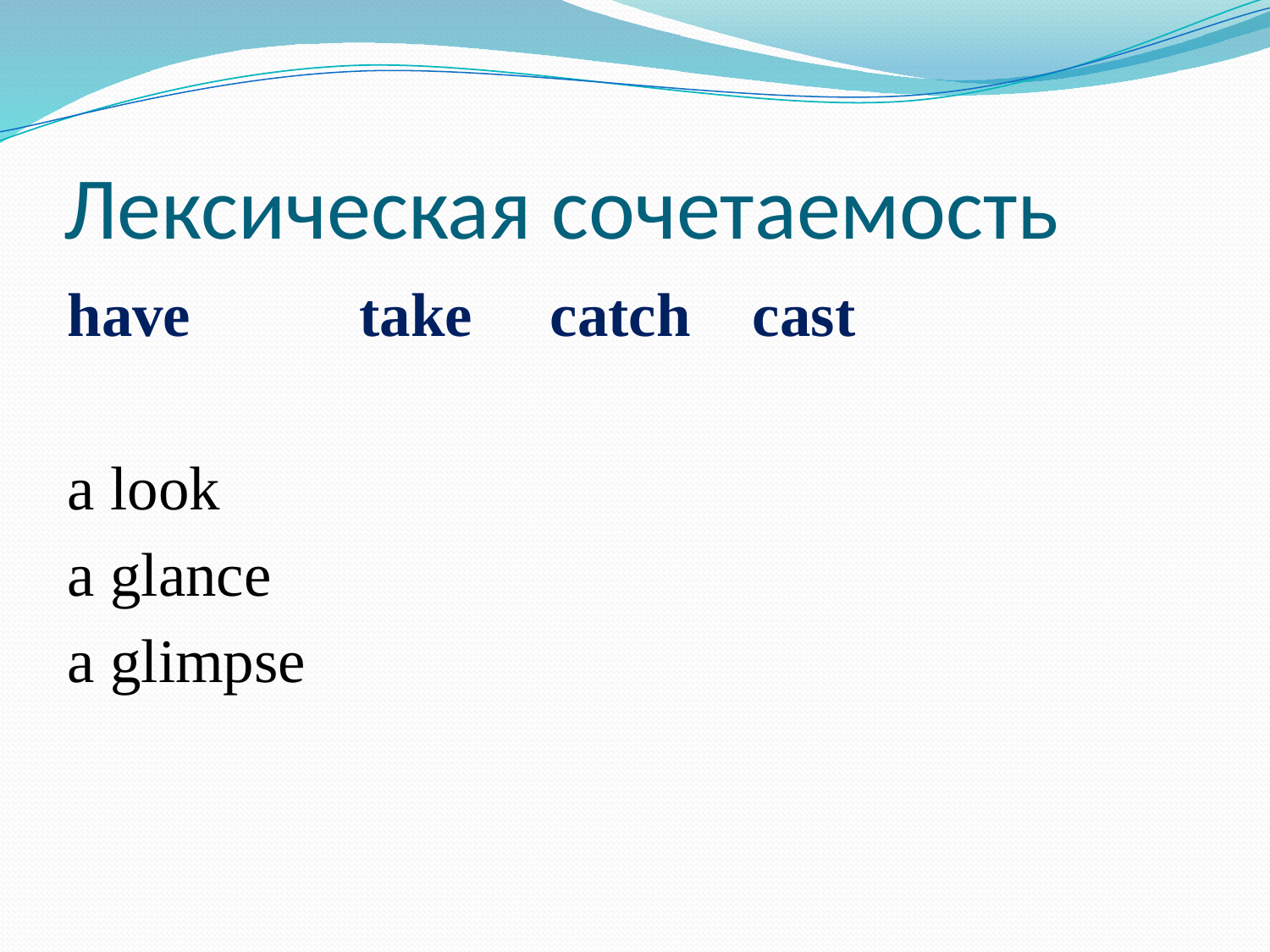

# Лексическая сочетаемость
have    	take     catch    cast

a look
a glance
a glimpse